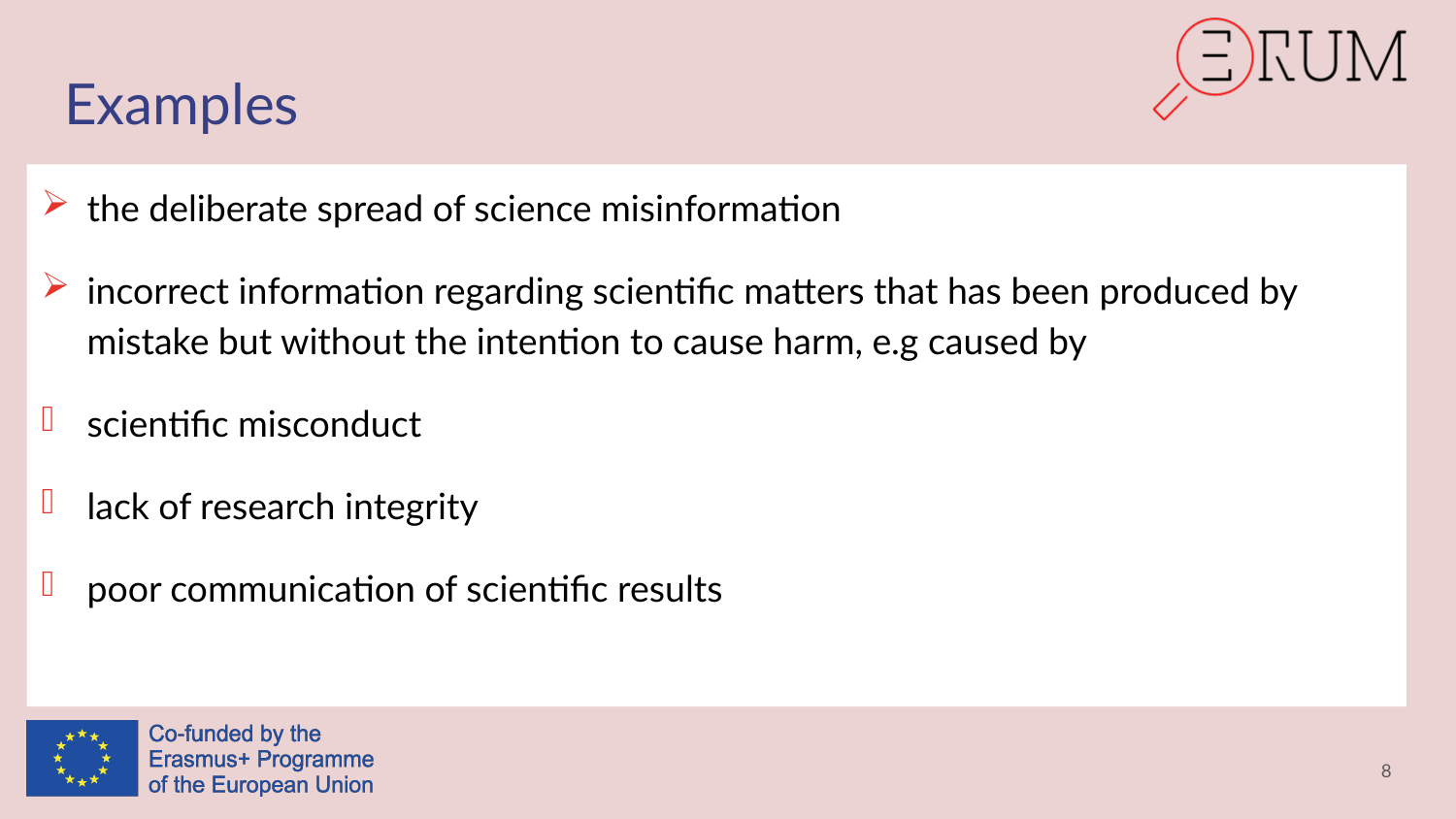

# Examples
the deliberate spread of science misinformation
incorrect information regarding scientific matters that has been produced by mistake but without the intention to cause harm, e.g caused by
scientific misconduct
lack of research integrity
poor communication of scientific results

8